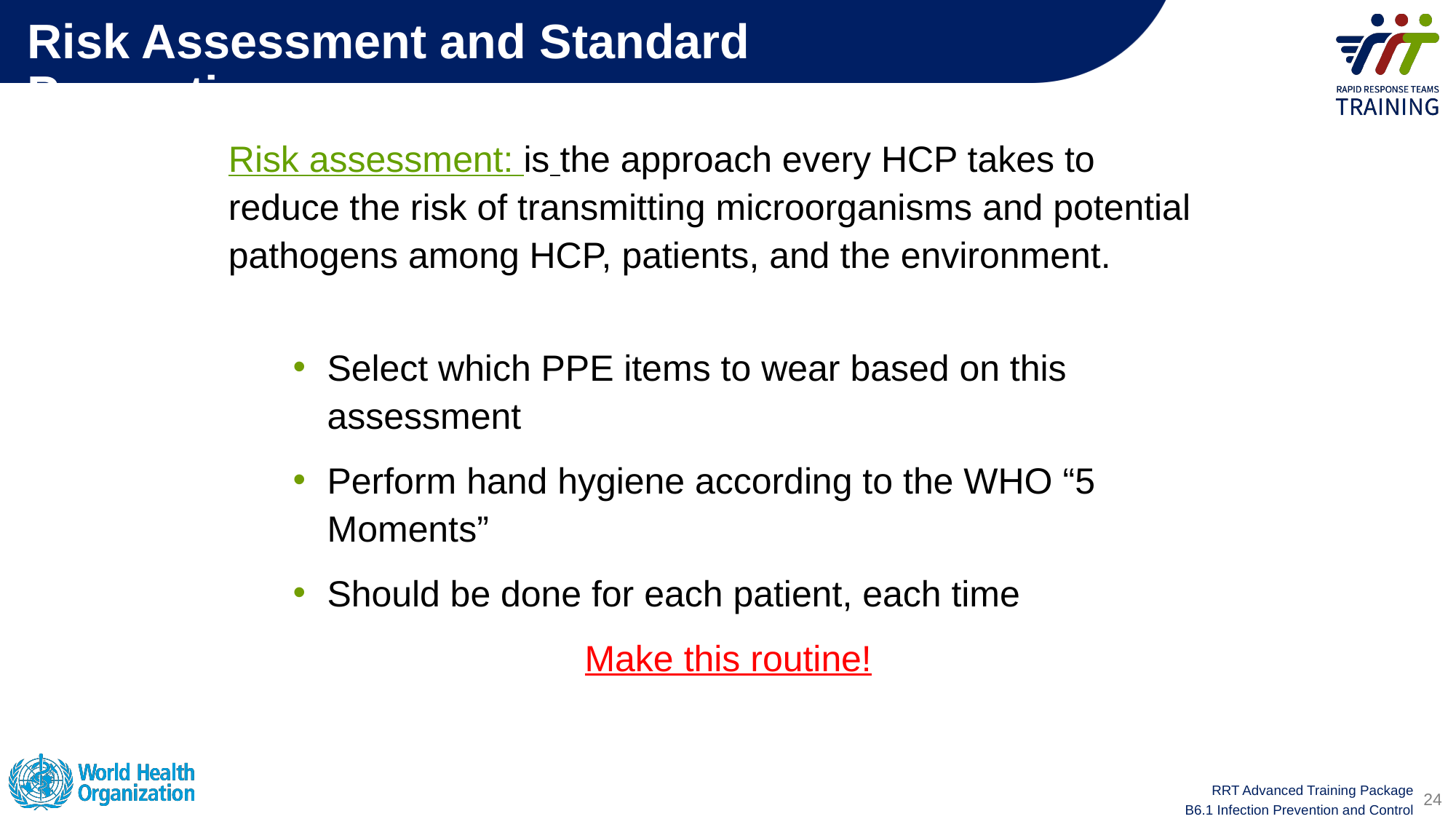

Risk Assessment and Standard Precautions
Risk assessment: is the approach every HCP takes to reduce the risk of transmitting microorganisms and potential pathogens among HCP, patients, and the environment.

Select which PPE items to wear based on this assessment
Perform hand hygiene according to the WHO “5 Moments”
Should be done for each patient, each time
Make this routine!